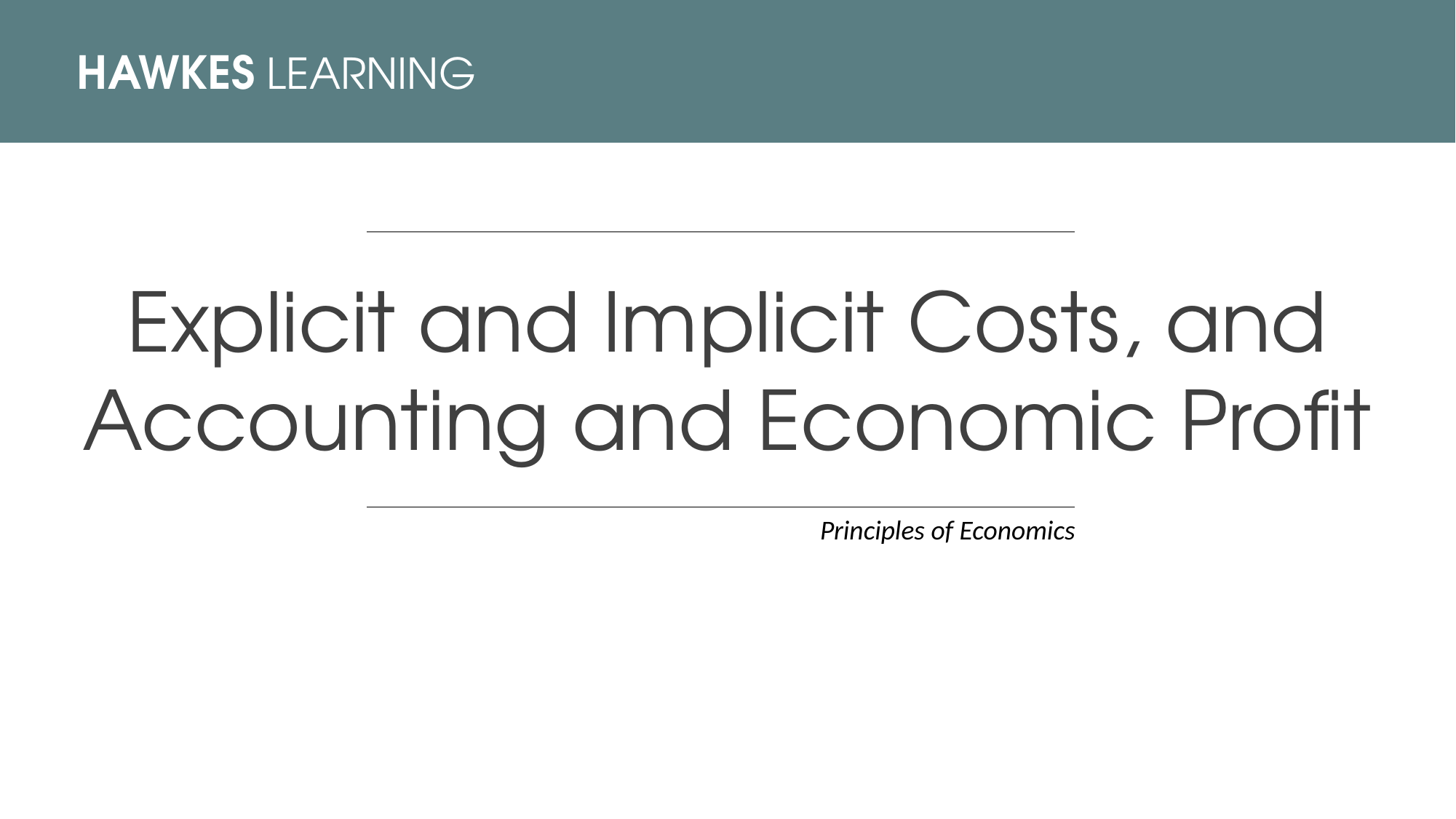

HAWKES LEARNING
Explicit and Implicit Costs, and Accounting and Economic Profit
Principles of Economics